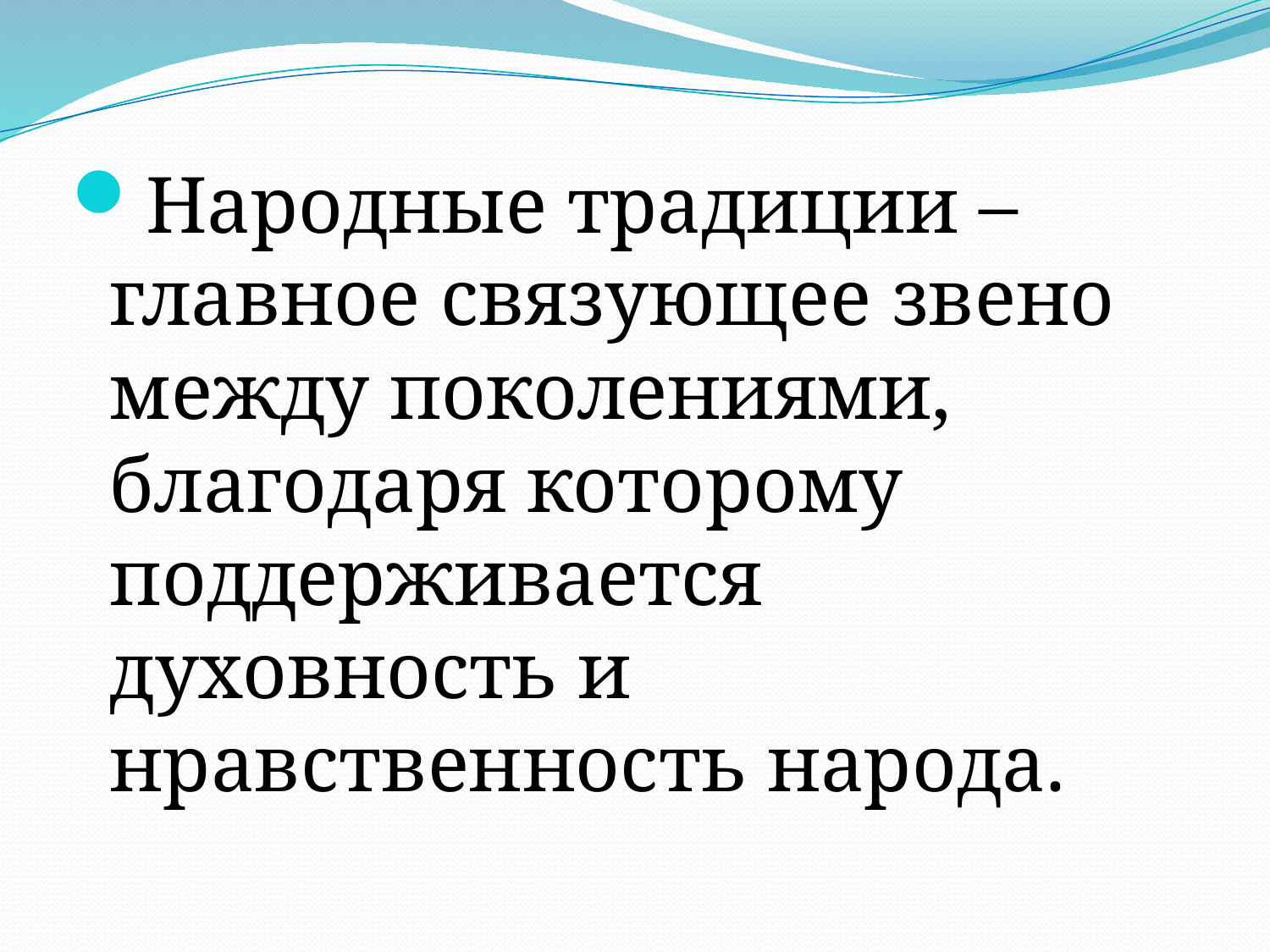

Народные традиции – главное связующее звено между поколениями, благодаря которому поддерживается духовность и нравственность народа.